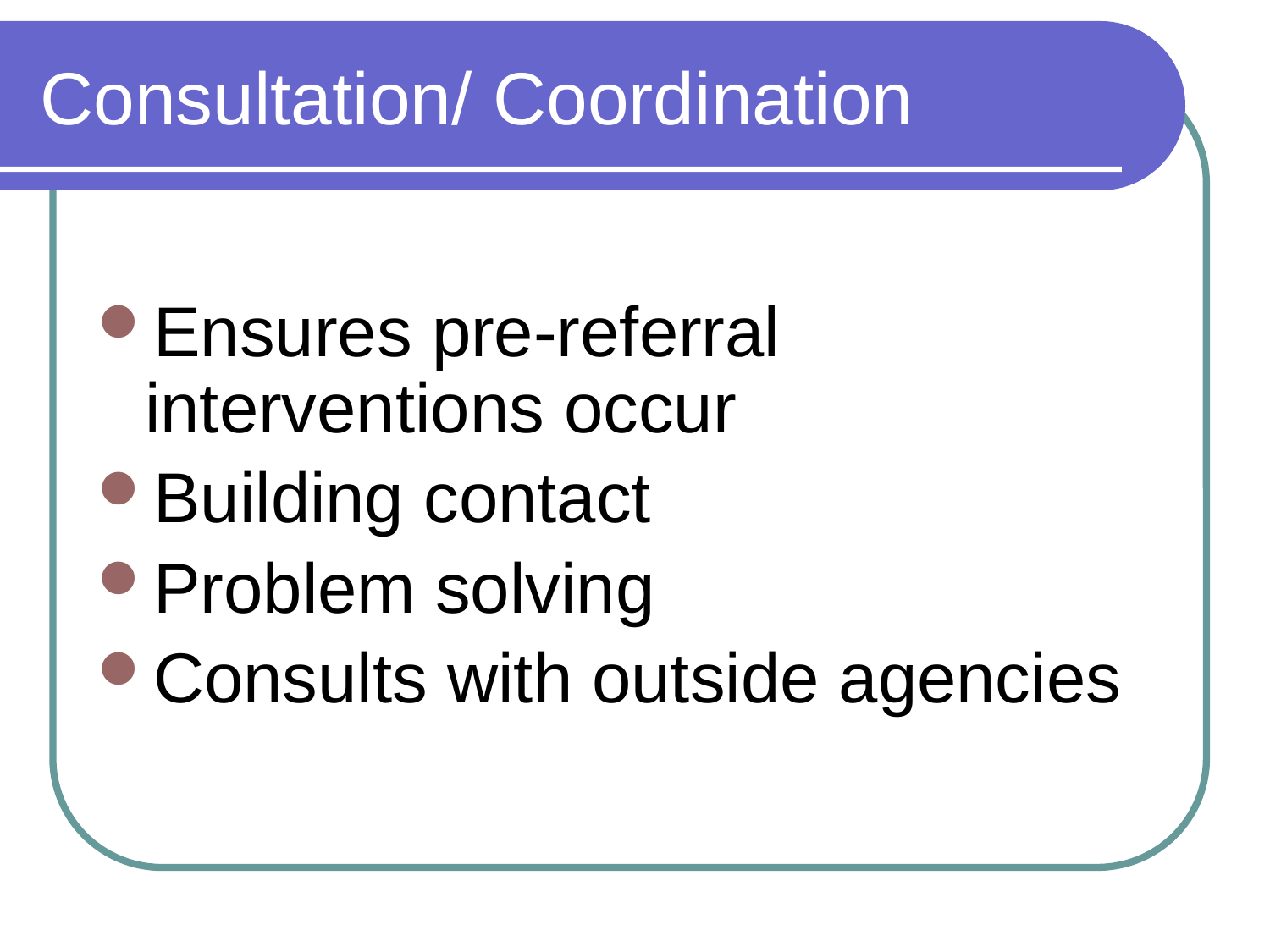

Consultation/ Coordination

Ensures pre-referral interventions occur
Building contact
Problem solving
Consults with outside agencies